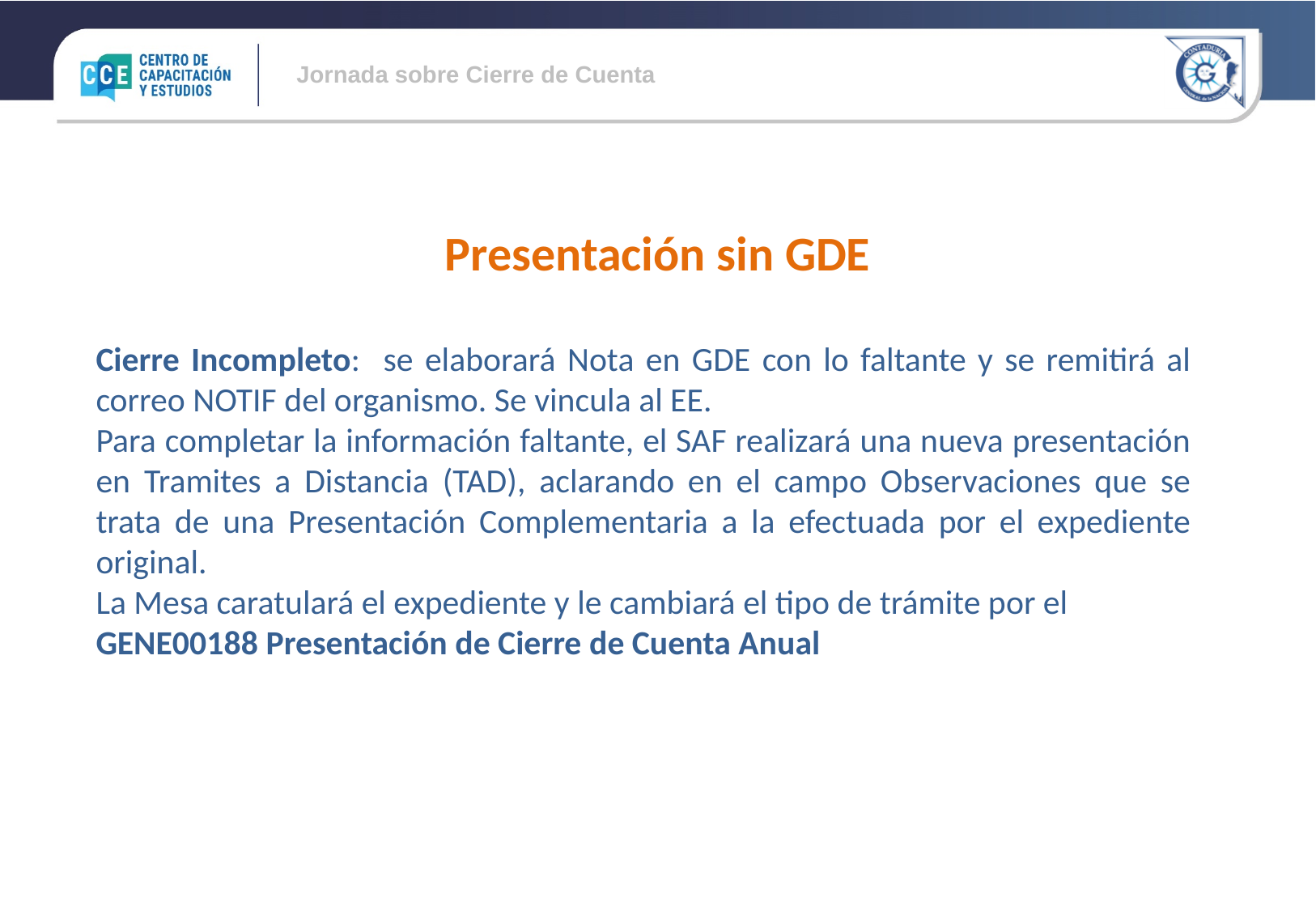

Presentación sin GDE
Cierre Incompleto:  se elaborará Nota en GDE con lo faltante y se remitirá al correo NOTIF del organismo. Se vincula al EE.
Para completar la información faltante, el SAF realizará una nueva presentación en Tramites a Distancia (TAD), aclarando en el campo Observaciones que se trata de una Presentación Complementaria a la efectuada por el expediente original.
La Mesa caratulará el expediente y le cambiará el tipo de trámite por el GENE00188 Presentación de Cierre de Cuenta Anual